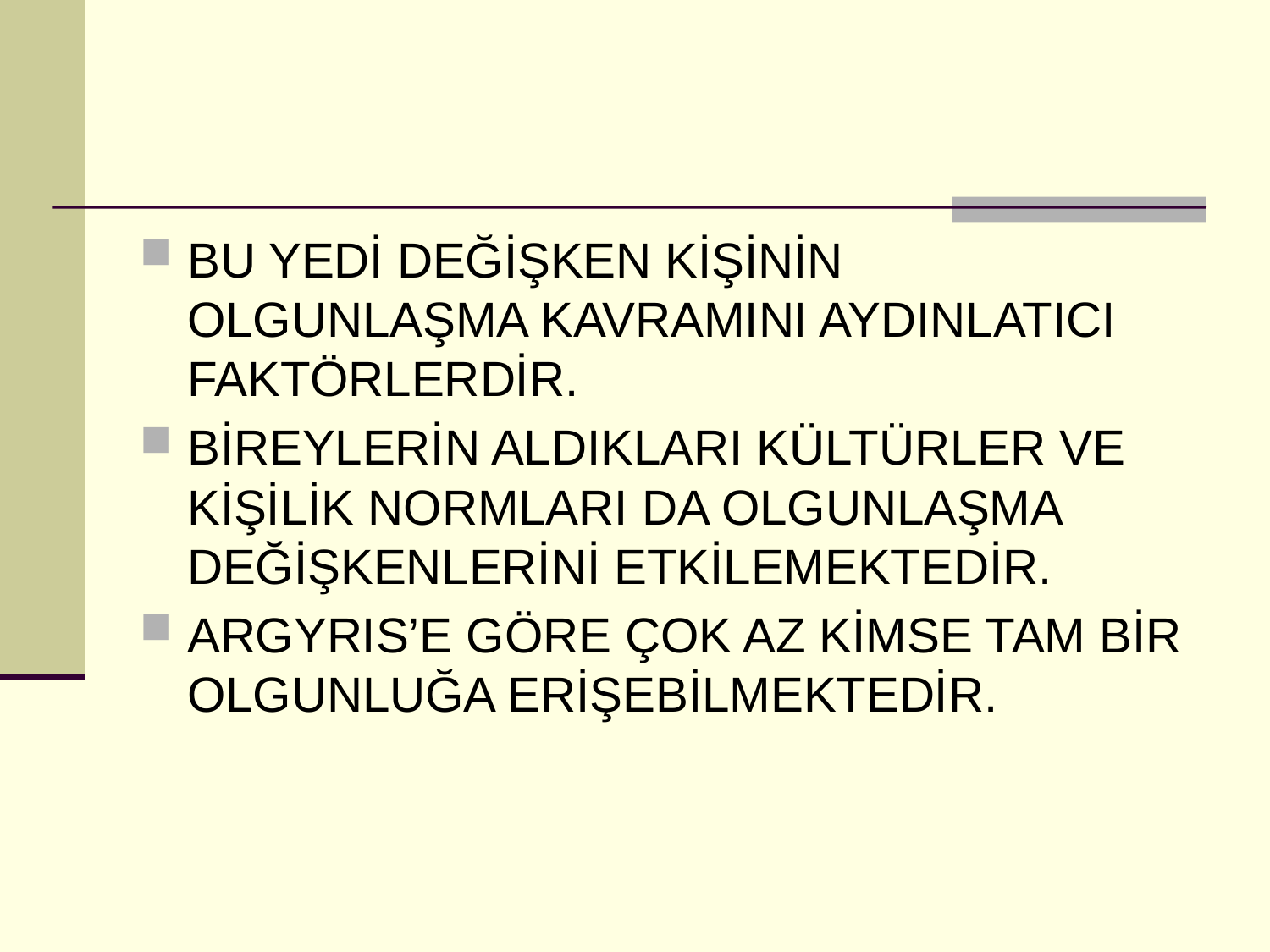

#
BU YEDİ DEĞİŞKEN KİŞİNİN OLGUNLAŞMA KAVRAMINI AYDINLATICI FAKTÖRLERDİR.
BİREYLERİN ALDIKLARI KÜLTÜRLER VE KİŞİLİK NORMLARI DA OLGUNLAŞMA DEĞİŞKENLERİNİ ETKİLEMEKTEDİR.
ARGYRIS’E GÖRE ÇOK AZ KİMSE TAM BİR OLGUNLUĞA ERİŞEBİLMEKTEDİR.